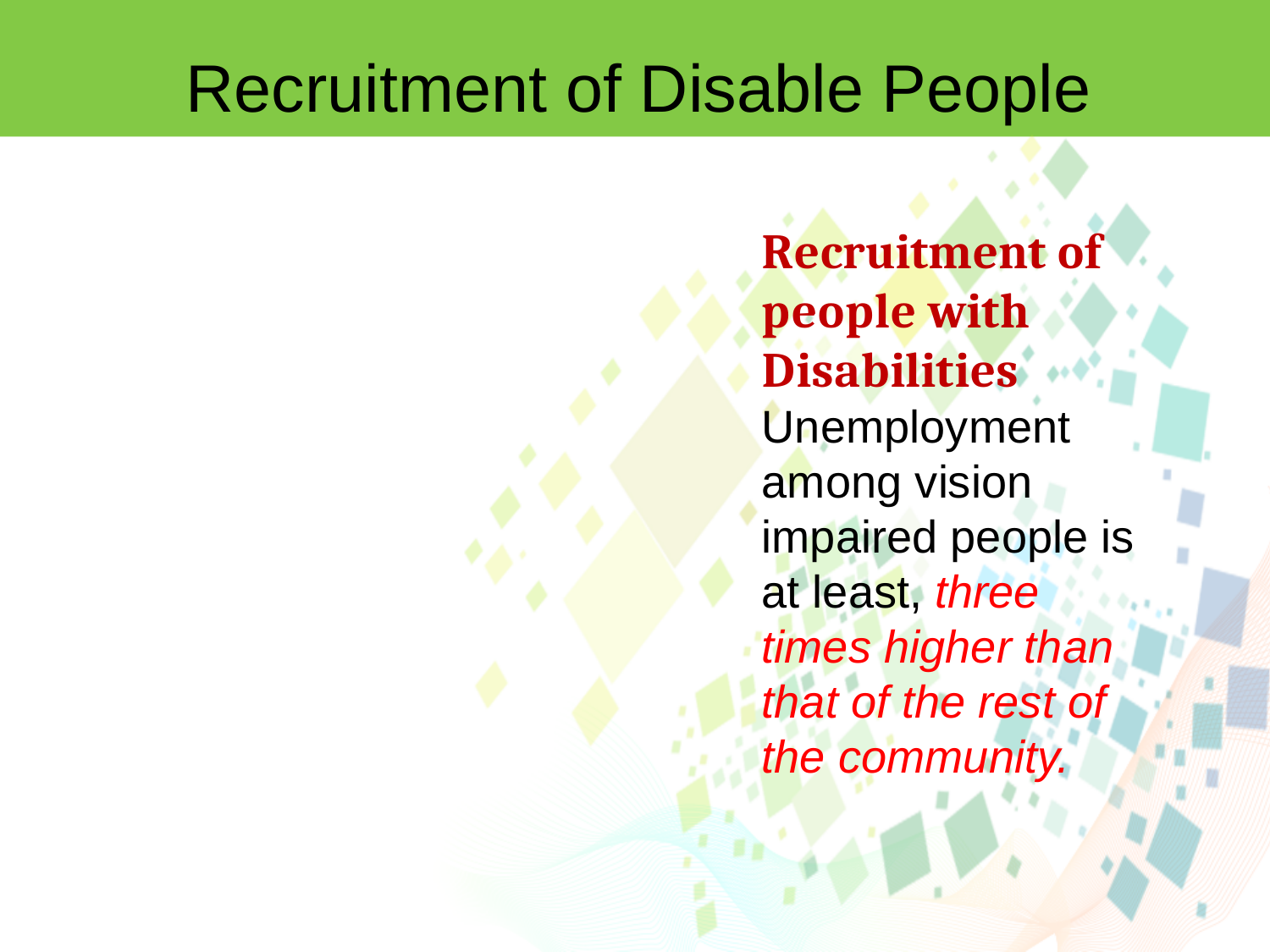

Recruitment of Disable People
Recruitment of people with Disabilities
Unemployment among vision impaired people is at least, three times higher than that of the rest of the community.